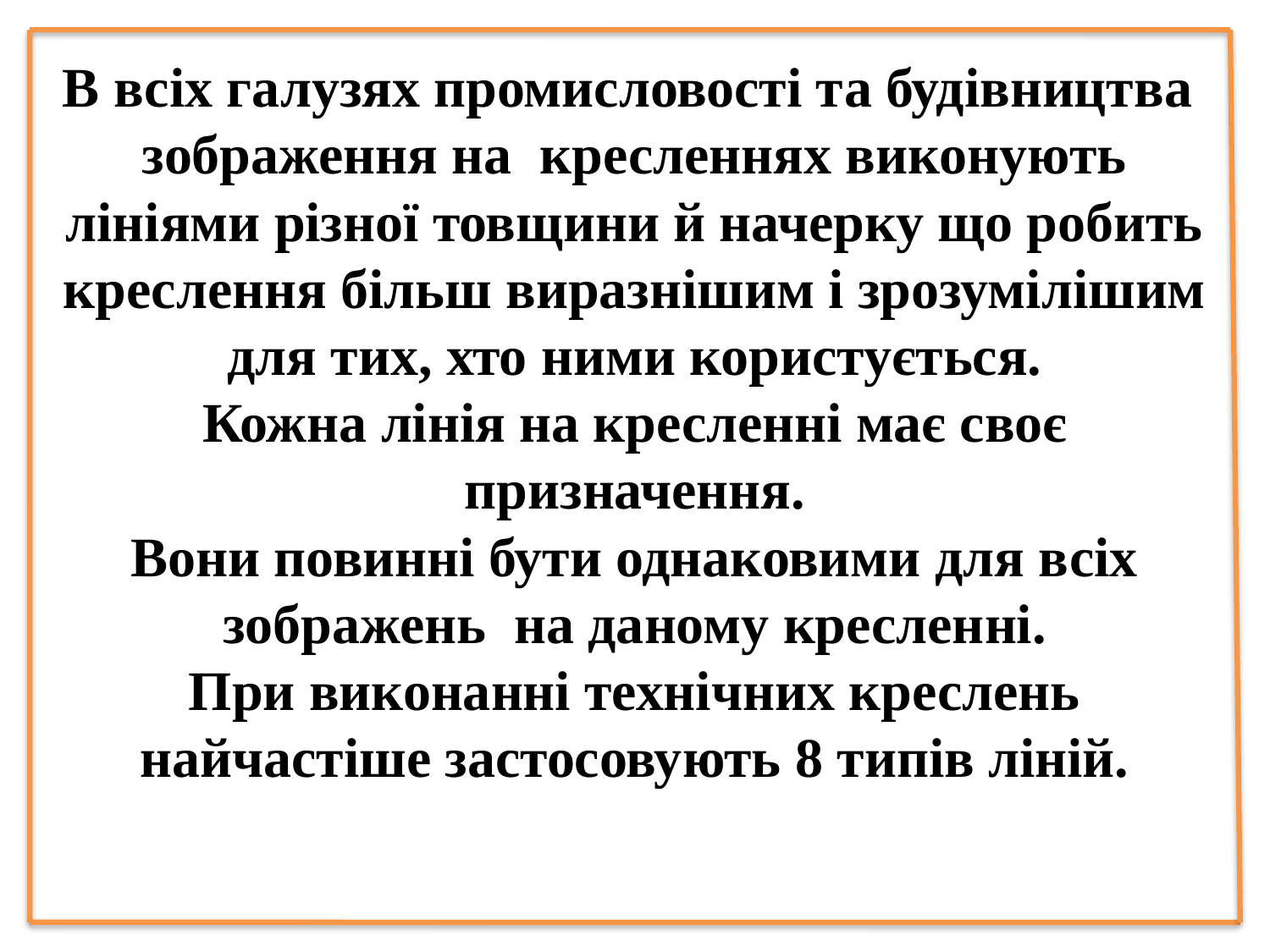

# В всіх галузях промисловості та будівництва  зображення на  кресленнях виконують лініями різної товщини й начерку що робить креслення більш виразнішим і зрозумілішим для тих, хто ними користується. Кожна лінія на кресленні має своє призначення. Вони повинні бути однаковими для всіх зображень  на даному кресленні. При виконанні технічних креслень найчастіше застосовують 8 типів ліній.